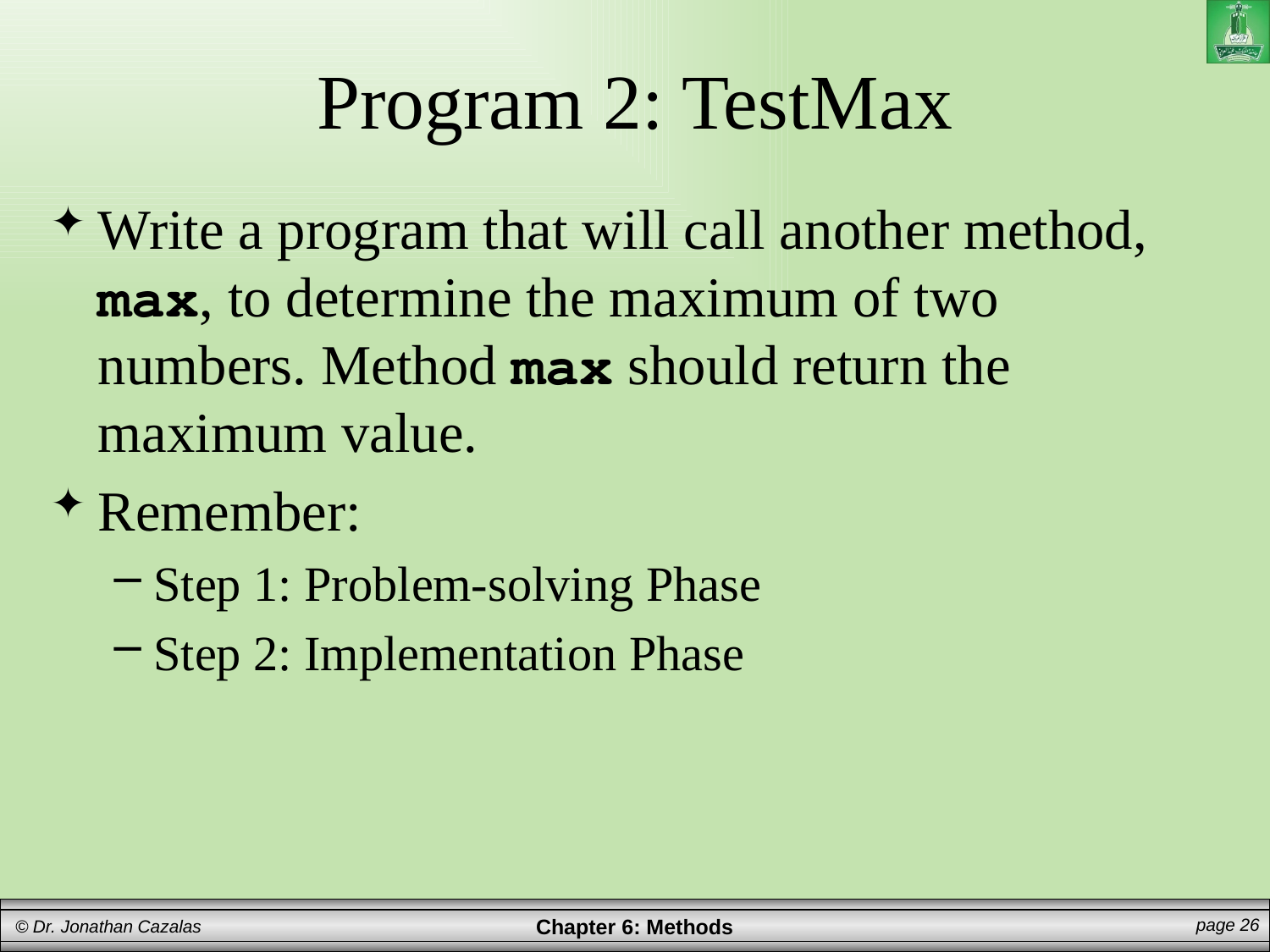

# Program 2: TestMax
Write a program that will call another method, max, to determine the maximum of two numbers. Method max should return the maximum value.
Remember:
Step 1: Problem-solving Phase
Step 2: Implementation Phase